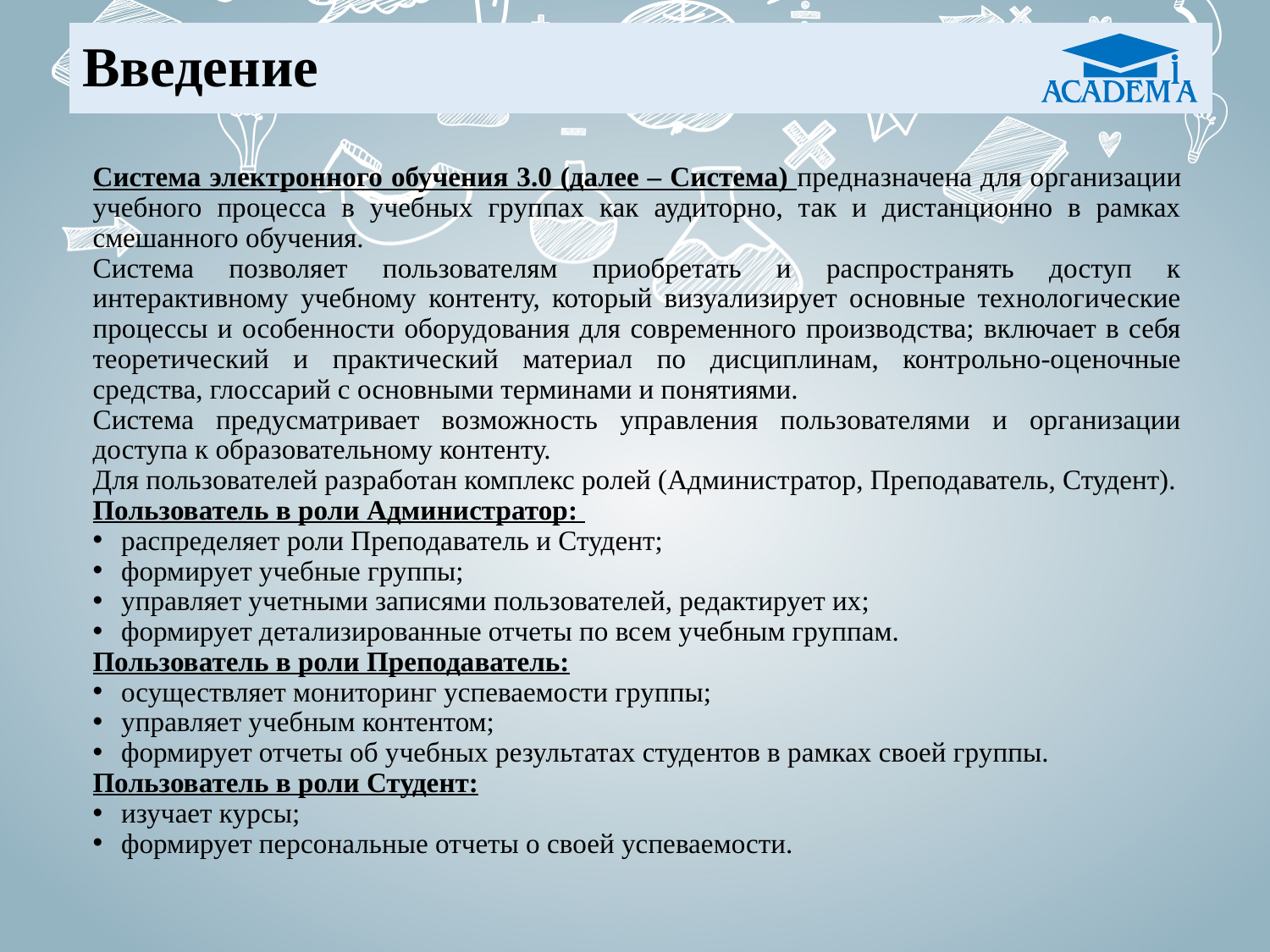

Введение

Система электронного обучения 3.0 (далее – Система) предназначена для организации учебного процесса в учебных группах как аудиторно, так и дистанционно в рамках смешанного обучения.
Система позволяет пользователям приобретать и распространять доступ к интерактивному учебному контенту, который визуализирует основные технологические процессы и особенности оборудования для современного производства; включает в себя теоретический и практический материал по дисциплинам, контрольно-оценочные средства, глоссарий с основными терминами и понятиями.
Система предусматривает возможность управления пользователями и организации доступа к образовательному контенту.
Для пользователей разработан комплекс ролей (Администратор, Преподаватель, Студент).
Пользователь в роли Администратор:
распределяет роли Преподаватель и Студент;
формирует учебные группы;
управляет учетными записями пользователей, редактирует их;
формирует детализированные отчеты по всем учебным группам.
Пользователь в роли Преподаватель:
осуществляет мониторинг успеваемости группы;
управляет учебным контентом;
формирует отчеты об учебных результатах студентов в рамках своей группы.
Пользователь в роли Студент:
изучает курсы;
формирует персональные отчеты о своей успеваемости.